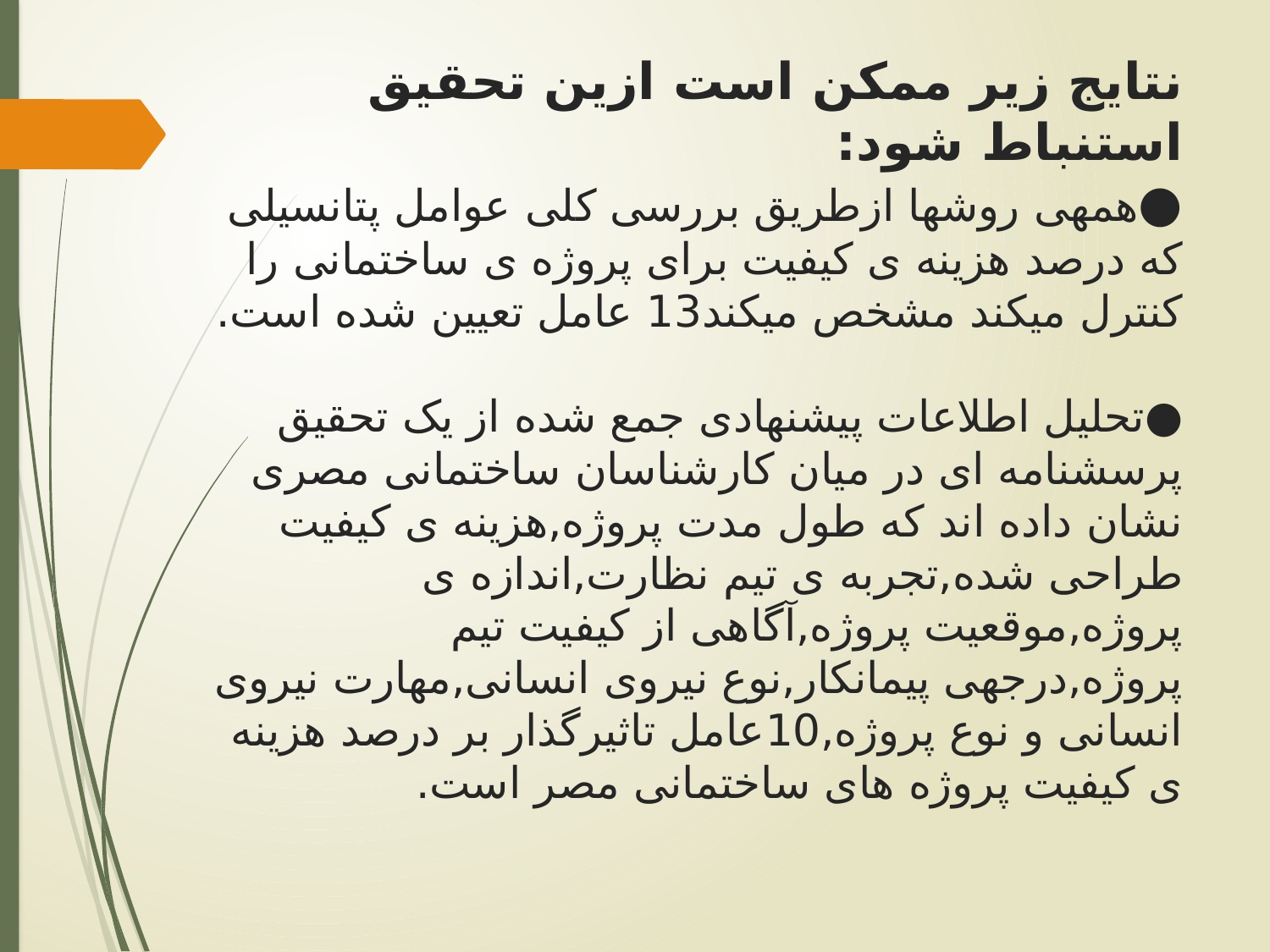

# نتایج زیر ممکن است ازین تحقیق استنباط شود: ●همهی روشها ازطریق بررسی کلی عوامل پتانسیلی که درصد هزینه ی کیفیت برای پروژه ی ساختمانی را کنترل میکند مشخص میکند13 عامل تعیین شده است. ●تحلیل اطلاعات پیشنهادی جمع شده از یک تحقیق پرسشنامه ای در میان کارشناسان ساختمانی مصری نشان داده اند که طول مدت پروژه,هزینه ی کیفیت طراحی شده,تجربه ی تیم نظارت,اندازه ی پروژه,موقعیت پروژه,آگاهی از کیفیت تیم پروژه,درجهی پیمانکار,نوع نیروی انسانی,مهارت نیروی انسانی و نوع پروژه,10عامل تاثیرگذار بر درصد هزینه ی کیفیت پروژه های ساختمانی مصر است.